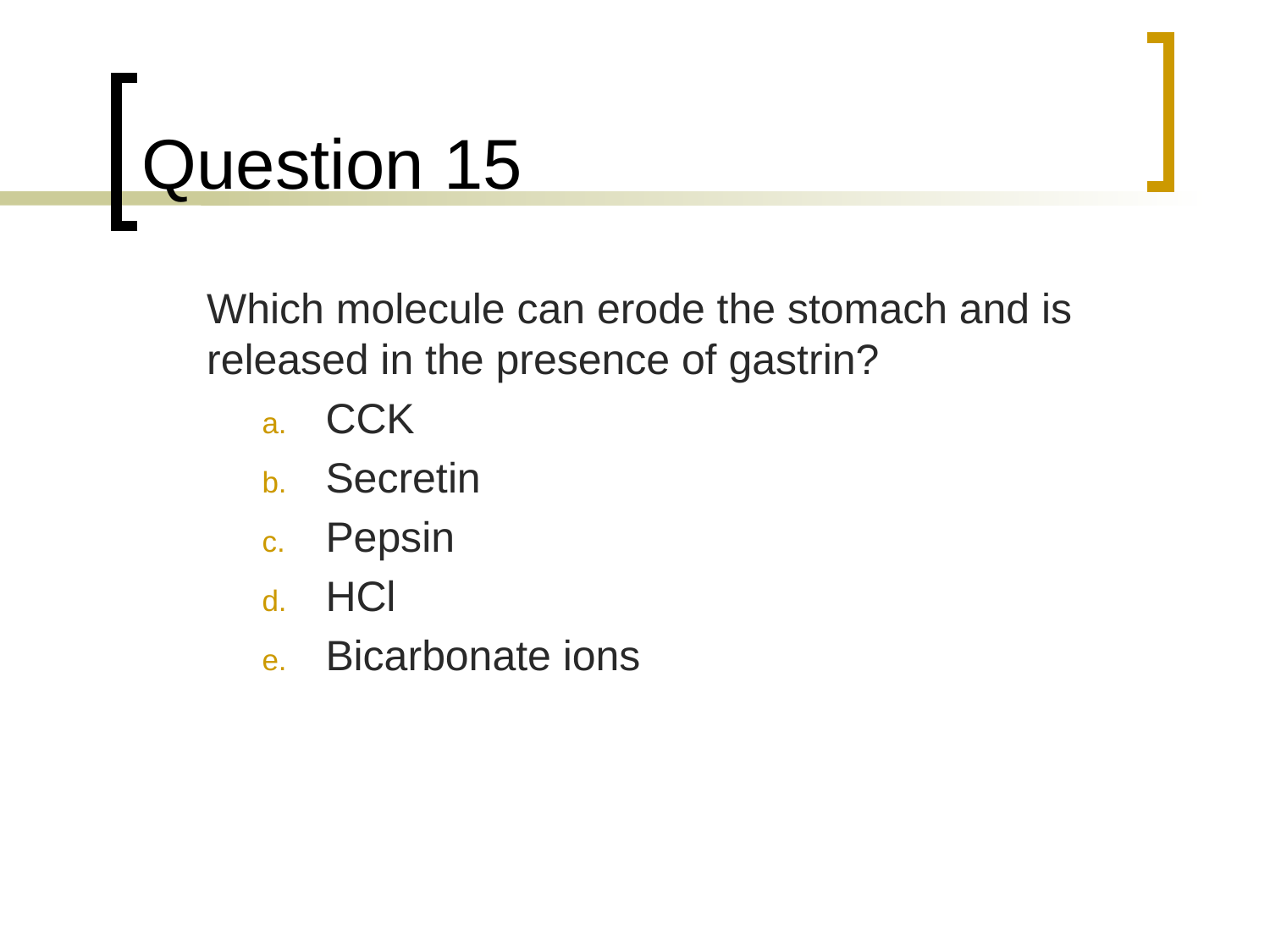

# Question 15
	Which molecule can erode the stomach and is released in the presence of gastrin?
CCK
Secretin
Pepsin
HCl
Bicarbonate ions